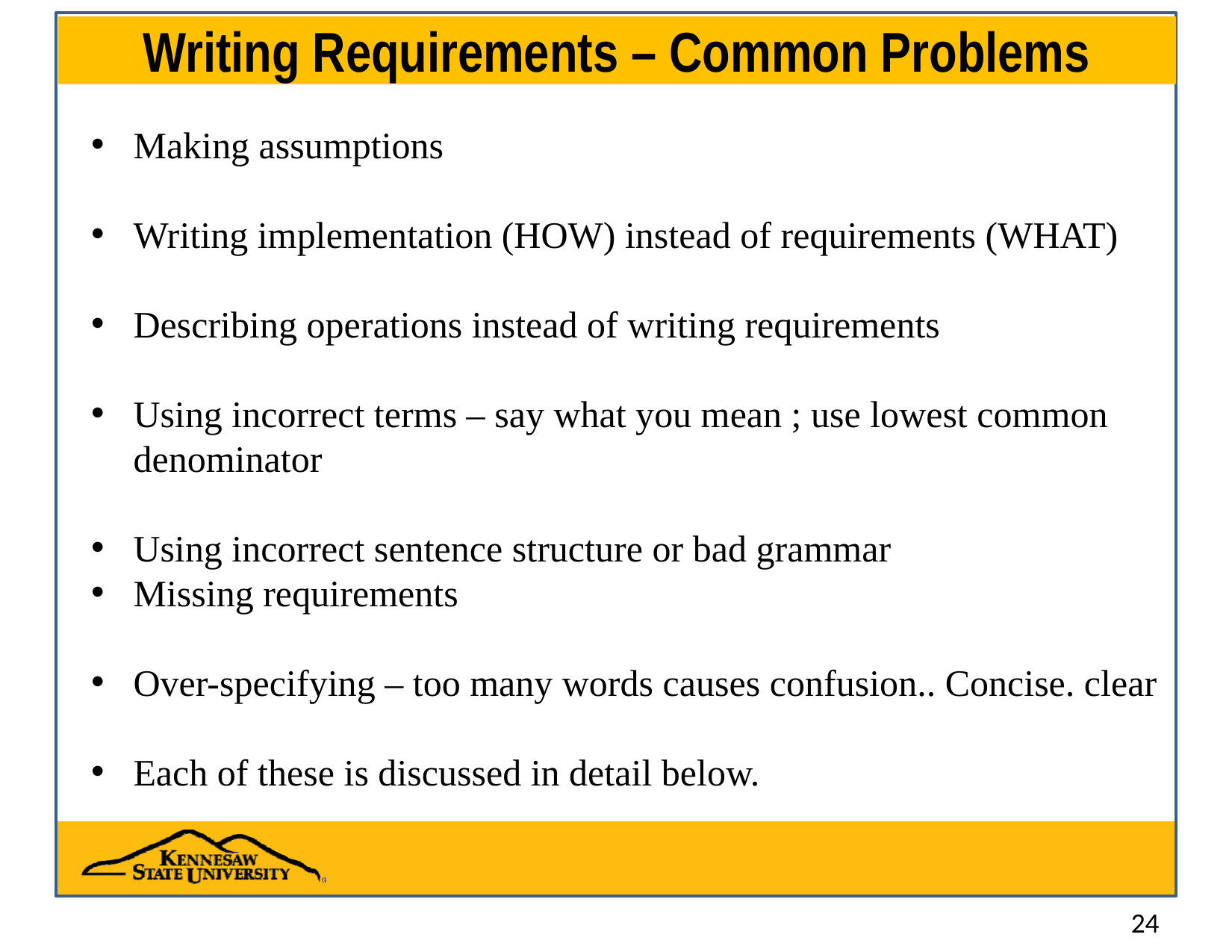

# Writing Requirements – Common Problems

Making assumptions

Writing implementation (HOW) instead of requirements (WHAT)

Describing operations instead of writing requirements

Using incorrect terms – say what you mean ; use lowest common denominator

Using incorrect sentence structure or bad grammar
Missing requirements

Over-specifying – too many words causes confusion.. Concise. clear

Each of these is discussed in detail below.